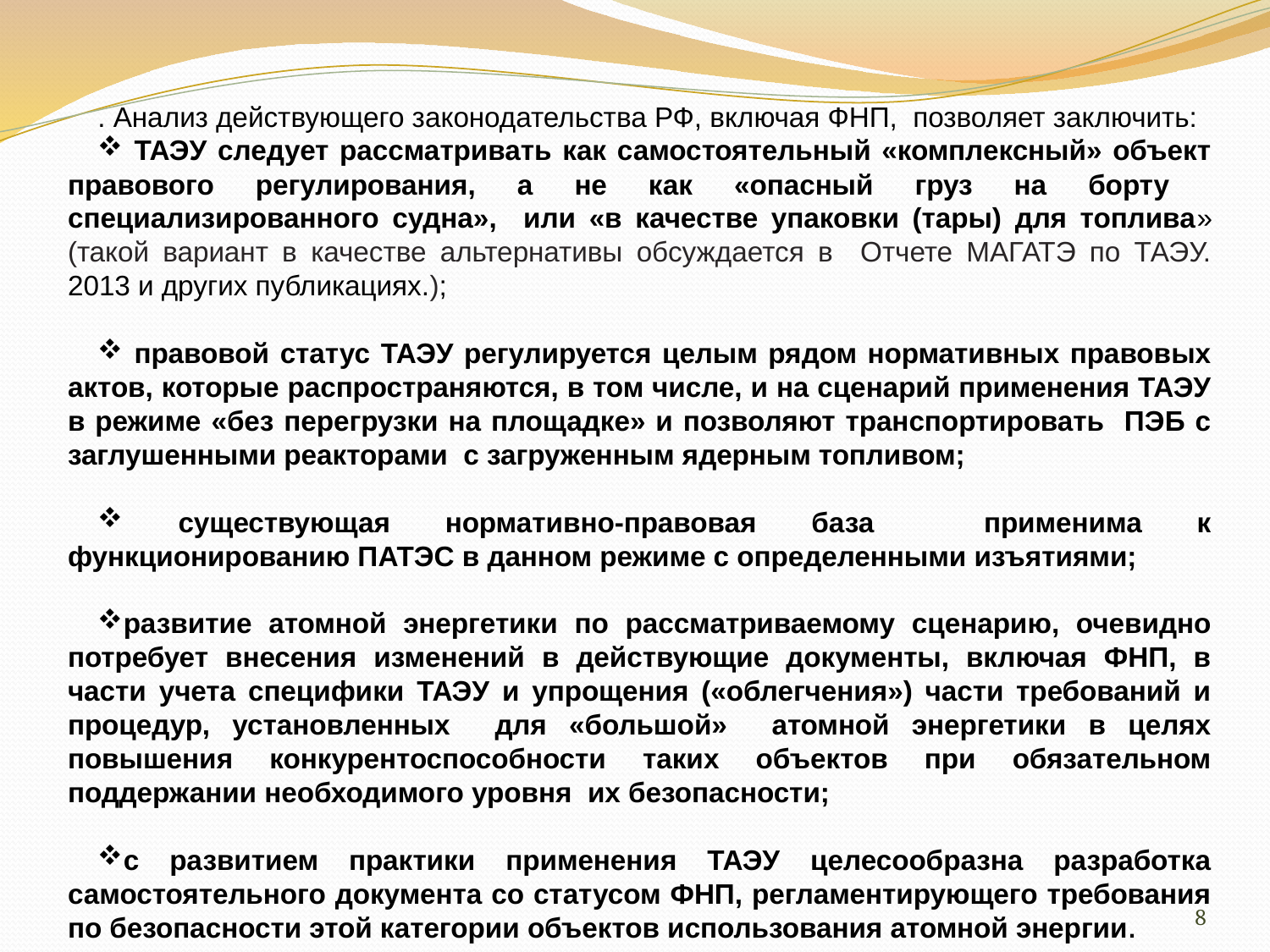

. Анализ действующего законодательства РФ, включая ФНП,  позволяет заключить:
 ТАЭУ следует рассматривать как самостоятельный «комплексный» объект правового регулирования, а не как «опасный груз на борту  специализированного судна»,  или «в качестве упаковки (тары) для топлива» (такой вариант в качестве альтернативы обсуждается в  Отчете МАГАТЭ по ТАЭУ. 2013 и других публикациях.);

 правовой статус ТАЭУ регулируется целым рядом нормативных правовых актов, которые распространяются, в том числе, и на сценарий применения ТАЭУ в режиме «без перегрузки на площадке» и позволяют транспортировать  ПЭБ с заглушенными реакторами  с загруженным ядерным топливом;

 существующая нормативно-правовая база  применима к функционированию ПАТЭС в данном режиме с определенными изъятиями;

развитие атомной энергетики по рассматриваемому сценарию, очевидно потребует внесения изменений в действующие документы, включая ФНП, в части учета специфики ТАЭУ и упрощения («облегчения») части требований и процедур, установленных  для «большой»  атомной энергетики в целях повышения конкурентоспособности таких объектов при обязательном поддержании необходимого уровня  их безопасности;

с развитием практики применения ТАЭУ целесообразна разработка самостоятельного документа со статусом ФНП, регламентирующего требования по безопасности этой категории объектов использования атомной энергии.
8